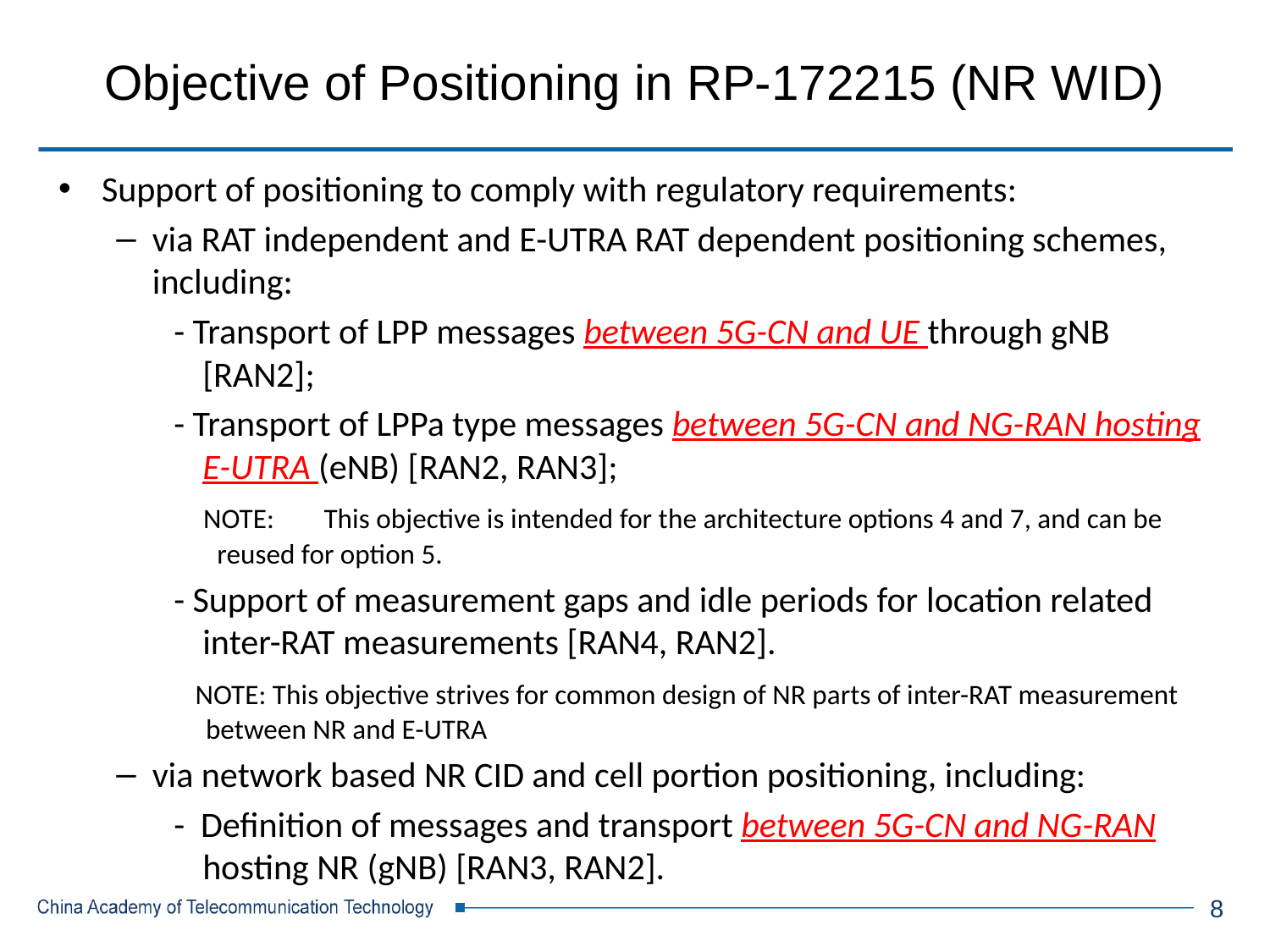

# Objective of Positioning in RP-172215 (NR WID)
Support of positioning to comply with regulatory requirements:
via RAT independent and E-UTRA RAT dependent positioning schemes, including:
- Transport of LPP messages between 5G-CN and UE through gNB [RAN2];
- Transport of LPPa type messages between 5G-CN and NG-RAN hosting E-UTRA (eNB) [RAN2, RAN3];
                  NOTE:	This objective is intended for the architecture options 4 and 7, and can be reused for option 5.
- Support of measurement gaps and idle periods for location related inter-RAT measurements [RAN4, RAN2].
                 NOTE: This objective strives for common design of NR parts of inter-RAT measurement between NR and E-UTRA
via network based NR CID and cell portion positioning, including:
-  Definition of messages and transport between 5G-CN and NG-RAN hosting NR (gNB) [RAN3, RAN2].

8